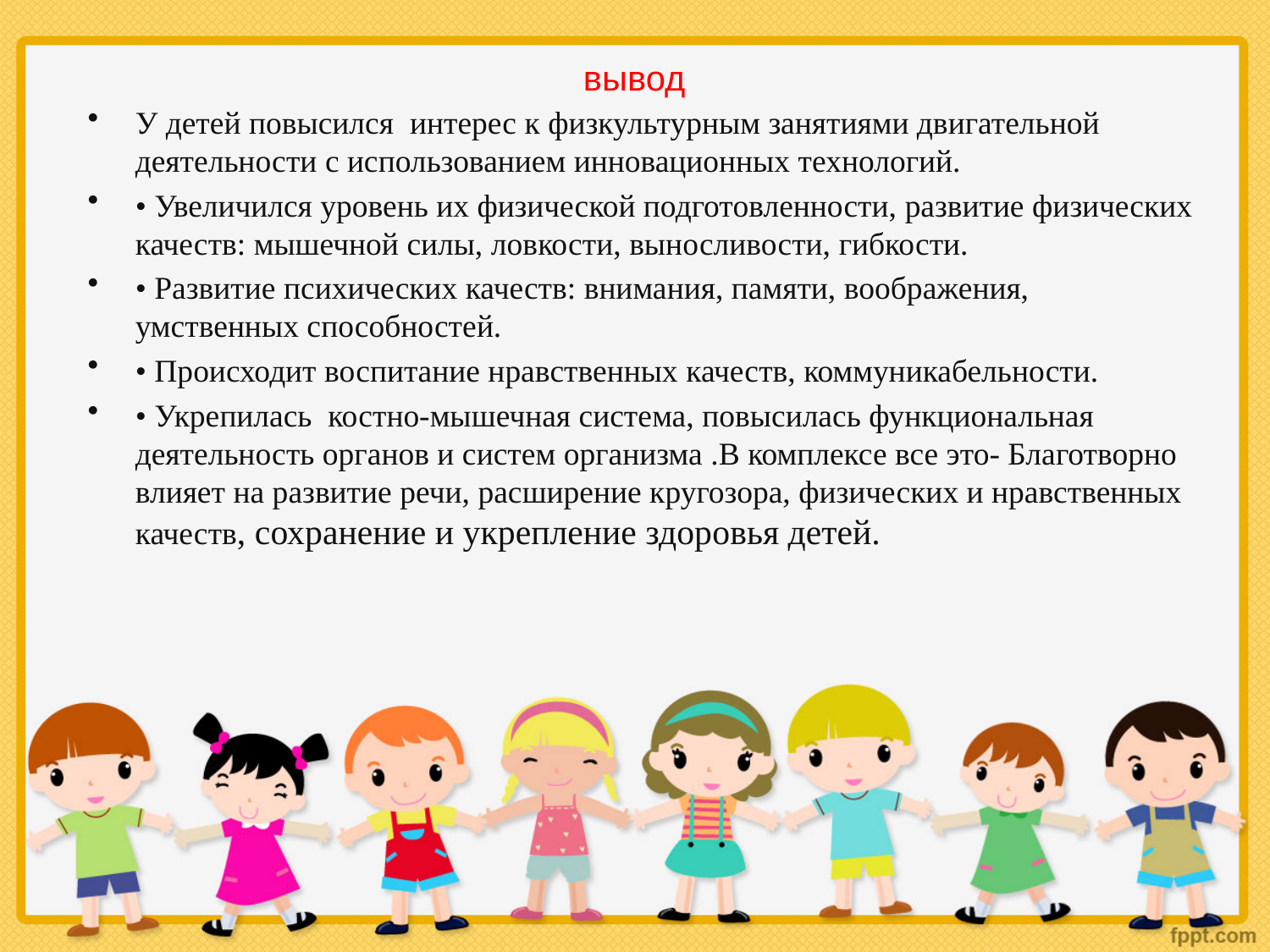

# вывод
У детей повысился  интерес к физкультурным занятиями двигательной деятельности с использованием инновационных технологий.
• Увеличился уровень их физической подготовленности, развитие физических качеств: мышечной силы, ловкости, выносливости, гибкости.
• Развитие психических качеств: внимания, памяти, воображения, умственных способностей.
• Происходит воспитание нравственных качеств, коммуникабельности.
• Укрепилась  костно-мышечная система, повысилась функциональная деятельность органов и систем организма .В комплексе все это- Благотворно влияет на развитие речи, расширение кругозора, физических и нравственных качеств, сохранение и укрепление здоровья детей.